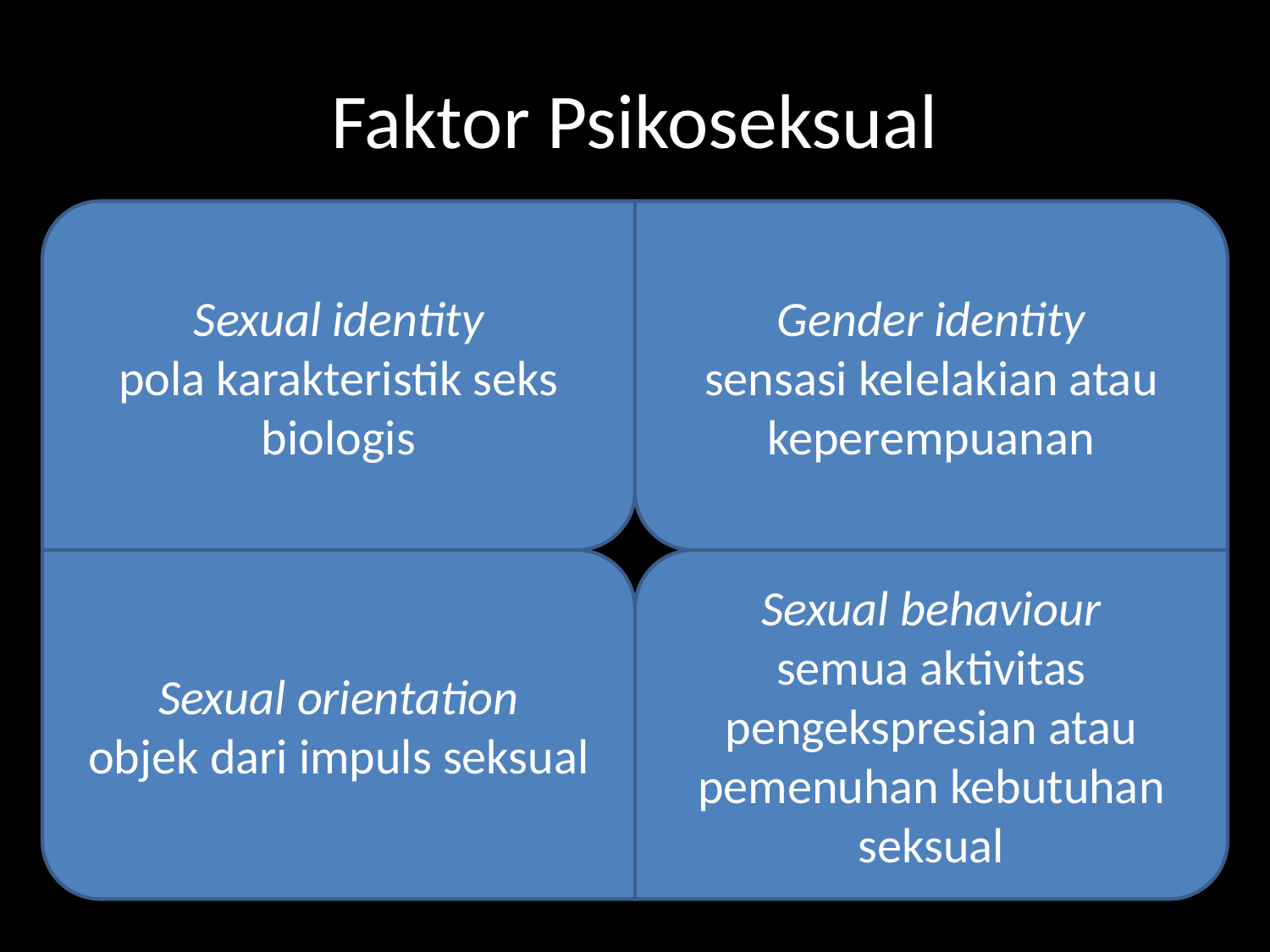

# Faktor Psikoseksual
Sexual identity
pola karakteristik seks biologis
Gender identity
sensasi kelelakian atau keperempuanan
Sexual orientation
objek dari impuls seksual
Sexual behaviour
semua aktivitas pengekspresian atau pemenuhan kebutuhan seksual